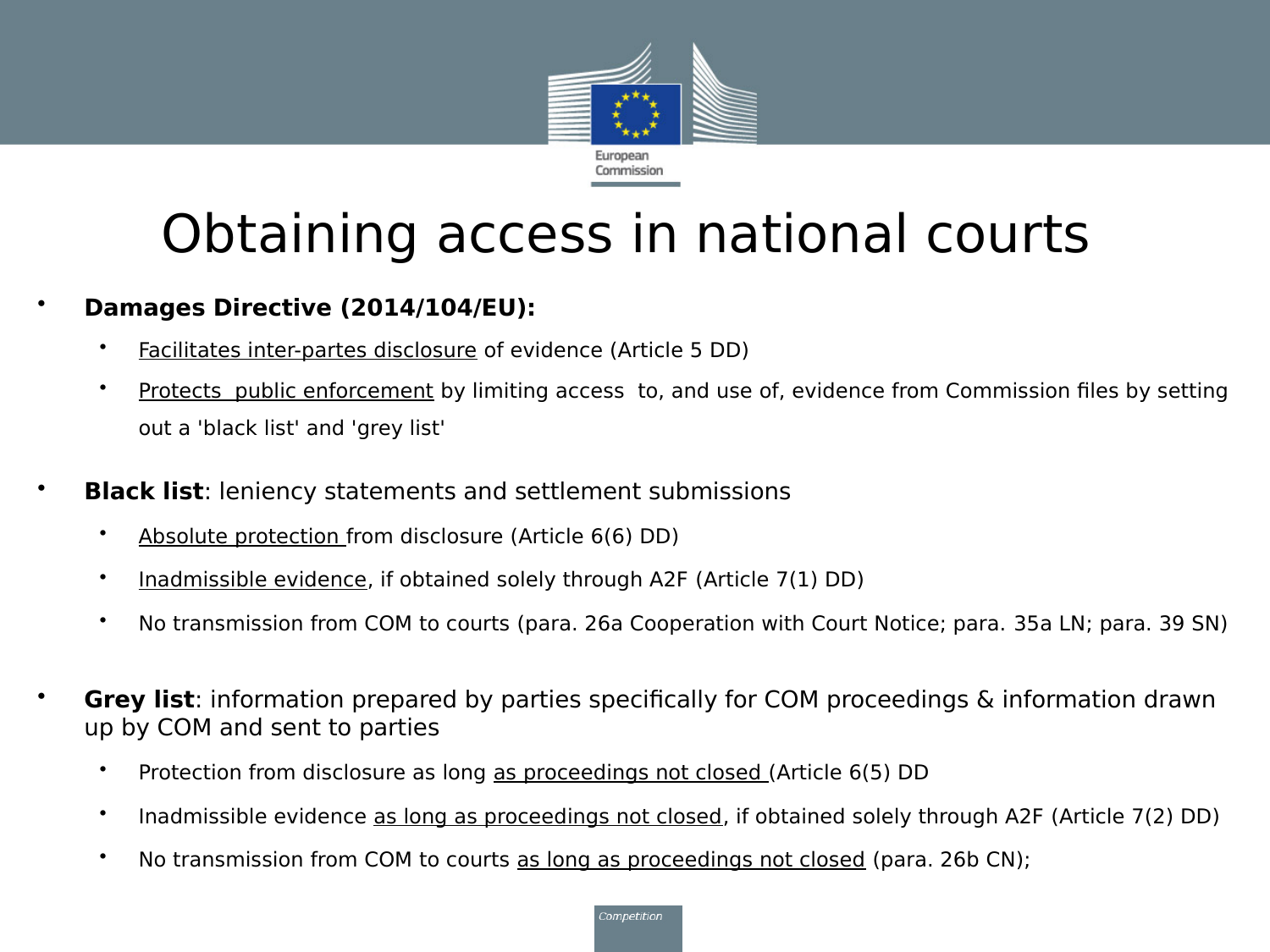

# Obtaining access in national courts
Damages Directive (2014/104/EU):
Facilitates inter-partes disclosure of evidence (Article 5 DD)
Protects  public enforcement by limiting access  to, and use of, evidence from Commission files by setting out a 'black list' and 'grey list'

Black list: leniency statements and settlement submissions
Absolute protection from disclosure (Article 6(6) DD)
Inadmissible evidence, if obtained solely through A2F (Article 7(1) DD)
No transmission from COM to courts (para. 26a Cooperation with Court Notice; para. 35a LN; para. 39 SN)

Grey list: information prepared by parties specifically for COM proceedings & information drawn up by COM and sent to parties
Protection from disclosure as long as proceedings not closed (Article 6(5) DD
Inadmissible evidence as long as proceedings not closed, if obtained solely through A2F (Article 7(2) DD)
No transmission from COM to courts as long as proceedings not closed (para. 26b CN);